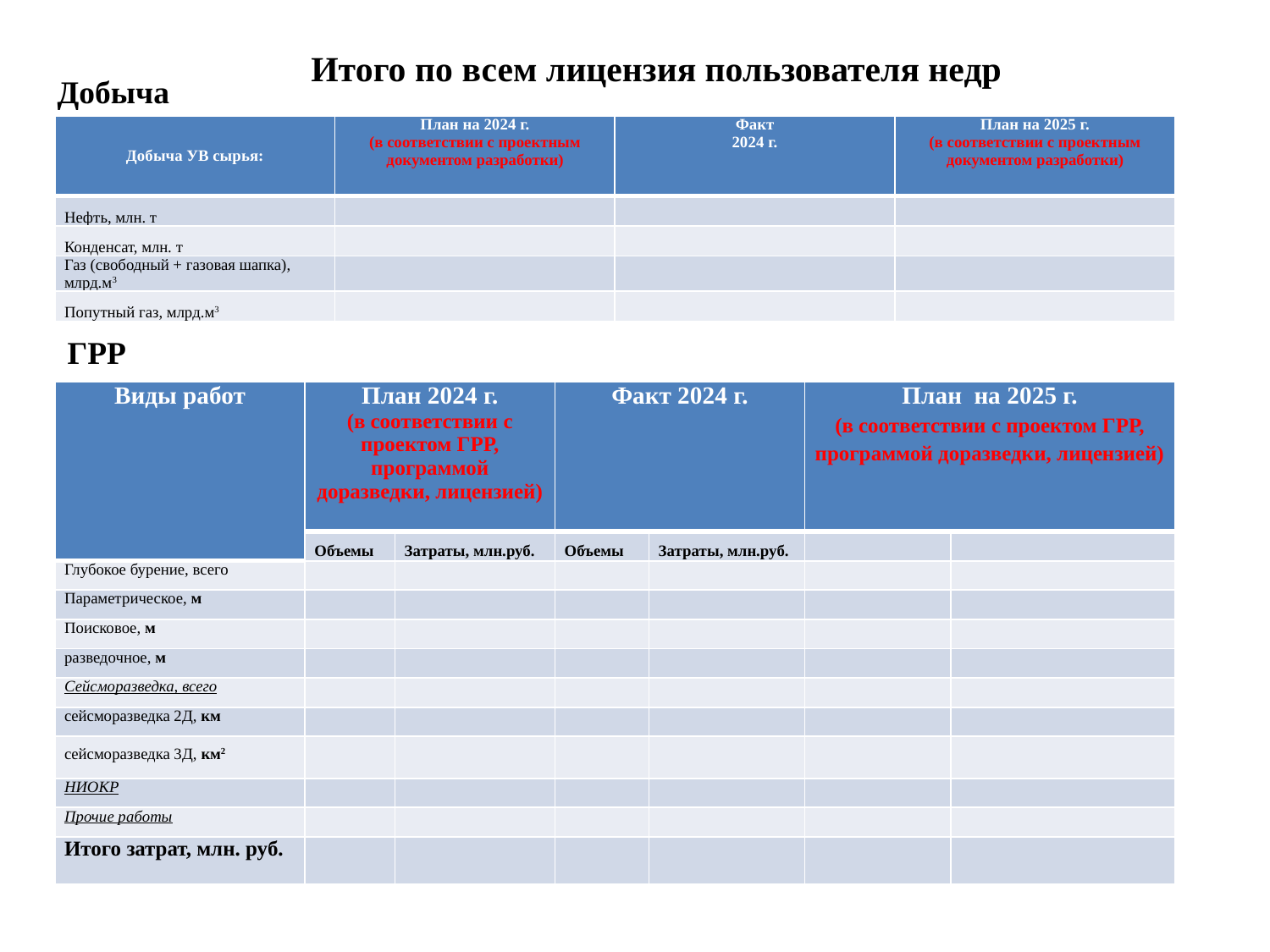

# Итого по всем лицензия пользователя недр
Добыча
| Добыча УВ сырья: | План на 2024 г. (в соответствии с проектным документом разработки) | Факт 2024 г. | План на 2025 г. (в соответствии с проектным документом разработки) |
| --- | --- | --- | --- |
| Нефть, млн. т |  |  |  |
| Конденсат, млн. т |  |  |  |
| Газ (свободный + газовая шапка), млрд.м3 |  |  |  |
| Попутный газ, млрд.м3 |  |  |  |
ГРР
| Виды работ | План 2024 г. (в соответствии с проектом ГРР, программой доразведки, лицензией) |  | Факт 2024 г. |  | План на 2025 г. (в соответствии с проектом ГРР, программой доразведки, лицензией) |  |
| --- | --- | --- | --- | --- | --- | --- |
|  | Объемы | Затраты, млн.руб. | Объемы | Затраты, млн.руб. |  |  |
| Глубокое бурение, всего |  |  |  |  |  |  |
| Параметрическое, м |  |  |  |  |  |  |
| Поисковое, м |  |  |  |  |  |  |
| разведочное, м |  |  |  |  |  |  |
| Сейсморазведка, всего |  |  |  |  |  |  |
| сейсморазведка 2Д, км |  |  |  |  |  |  |
| сейсморазведка 3Д, км2 |  |  |  |  |  |  |
| НИОКР |  |  |  |  |  |  |
| Прочие работы |  |  |  |  |  |  |
| Итого затрат, млн. руб. |  |  |  |  |  |  |